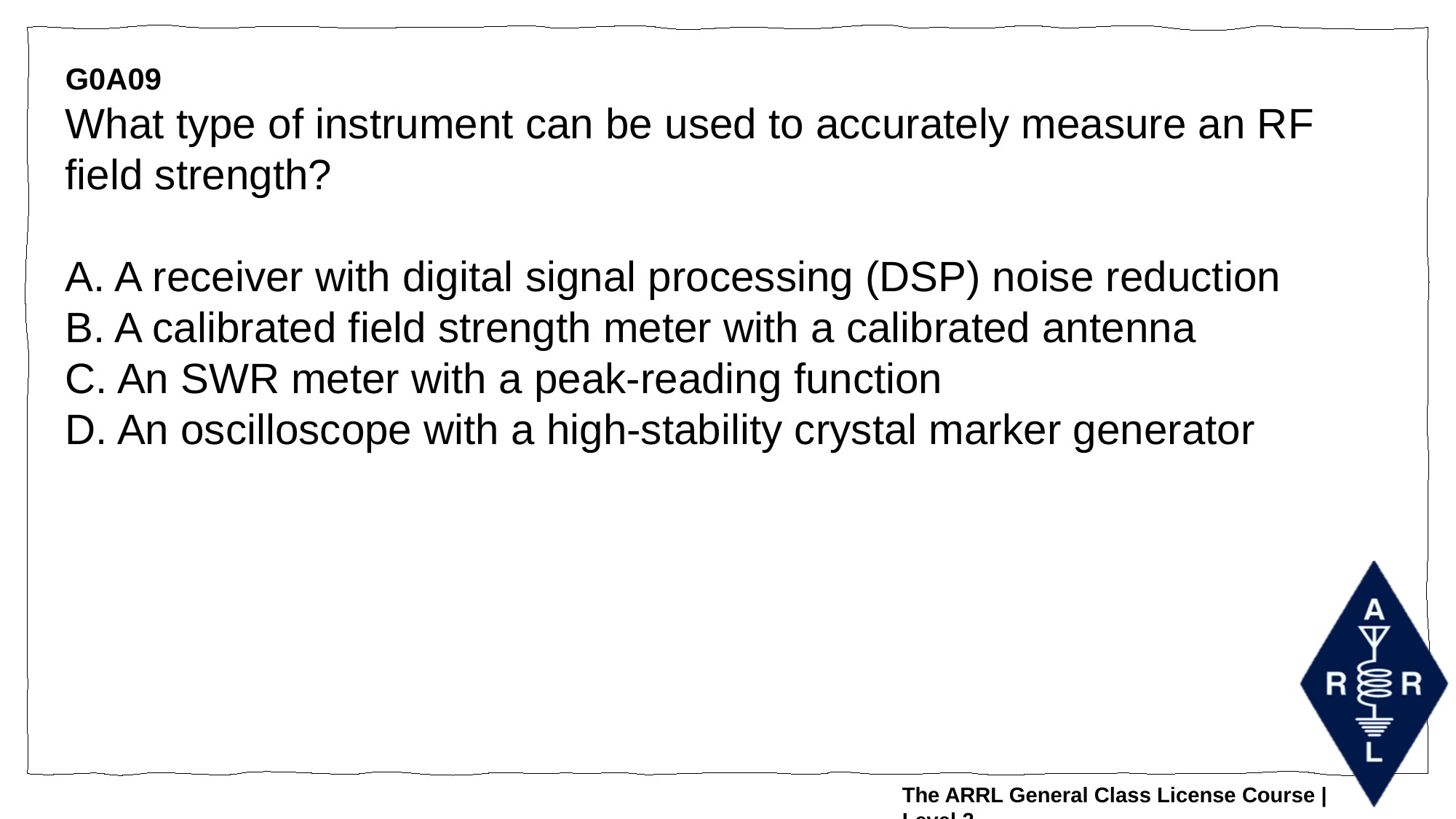

G0A09
What type of instrument can be used to accurately measure an RF field strength?

A. A receiver with digital signal processing (DSP) noise reduction
B. A calibrated field strength meter with a calibrated antenna
C. An SWR meter with a peak-reading function
D. An oscilloscope with a high-stability crystal marker generator